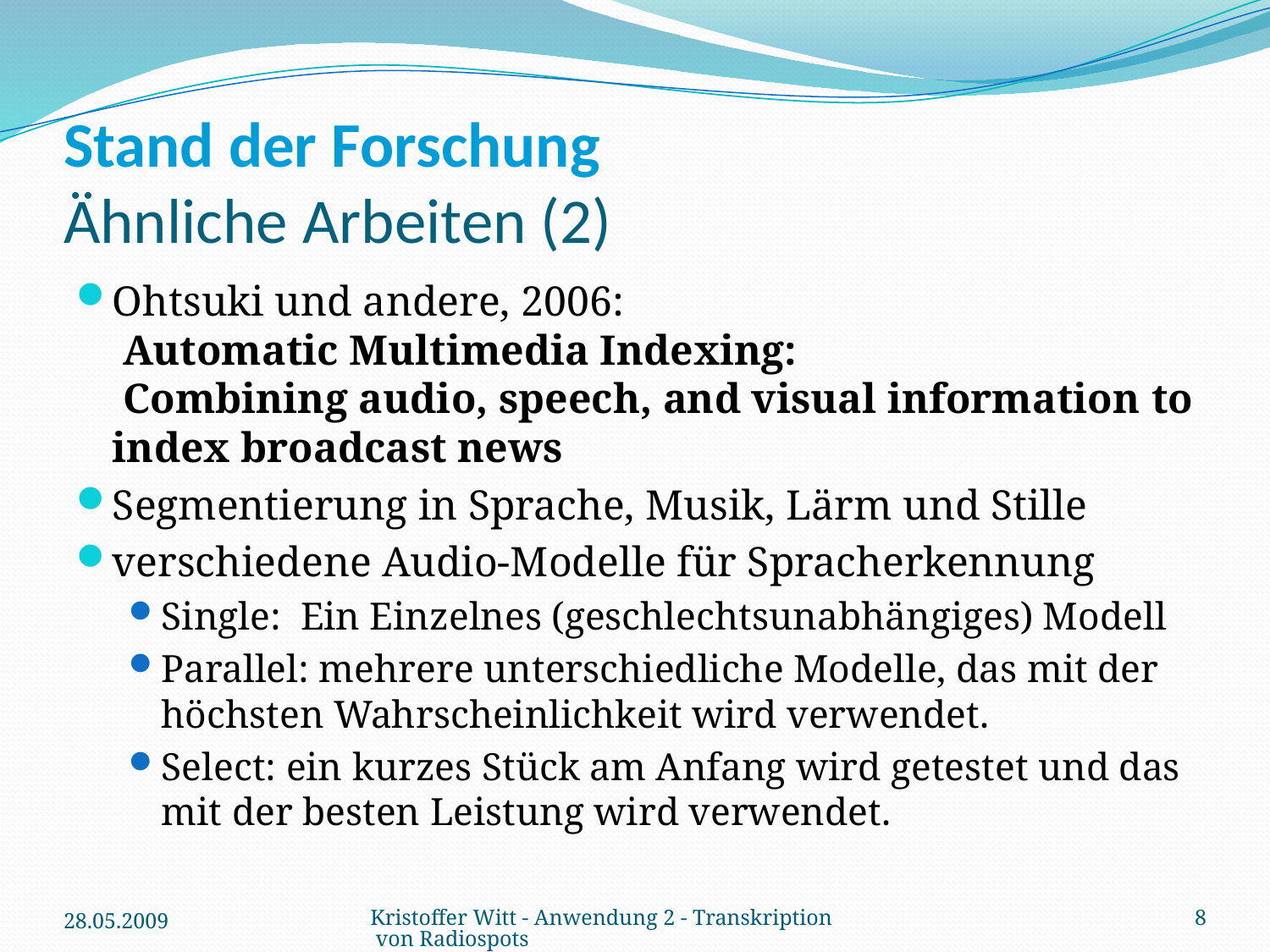

# Stand der Forschung Ähnliche Arbeiten (2)
Ohtsuki und andere, 2006:
 Automatic Multimedia Indexing:
 Combining audio, speech, and visual information to index broadcast news
Segmentierung in Sprache, Musik, Lärm und Stille
verschiedene Audio-Modelle für Spracherkennung
Single:  Ein Einzelnes (geschlechtsunabhängiges) Modell
Parallel: mehrere unterschiedliche Modelle, das mit der höchsten Wahrscheinlichkeit wird verwendet.
Select: ein kurzes Stück am Anfang wird getestet und das mit der besten Leistung wird verwendet.
28.05.2009
Kristoffer Witt - Anwendung 2 - Transkription von Radiospots
8